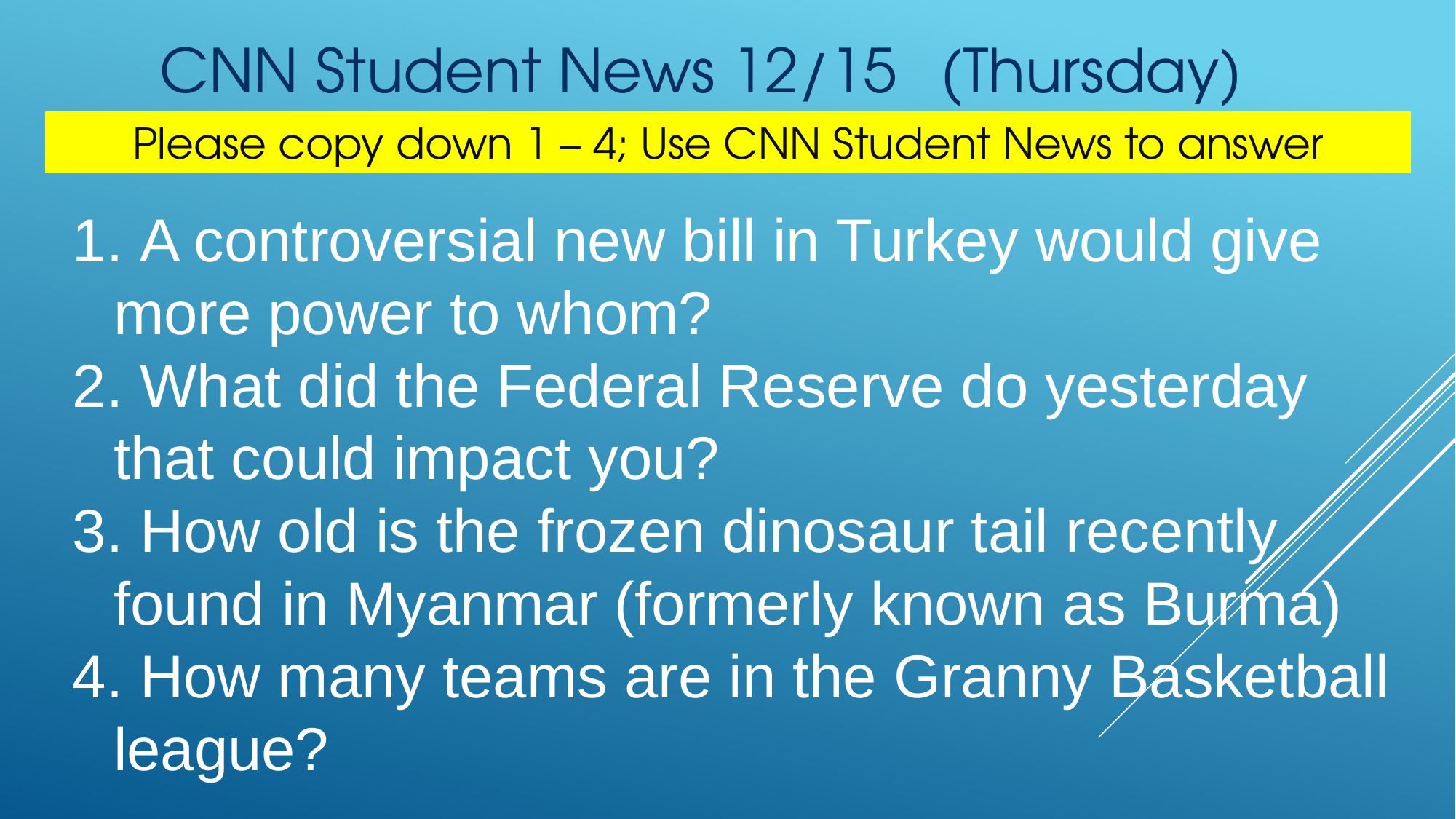

CNN Student News 12/15	 (Thursday)
Please copy down 1 – 4; Use CNN Student News to answer
 A controversial new bill in Turkey would give more power to whom?
 What did the Federal Reserve do yesterday that could impact you?
 How old is the frozen dinosaur tail recently found in Myanmar (formerly known as Burma)
 How many teams are in the Granny Basketball league?